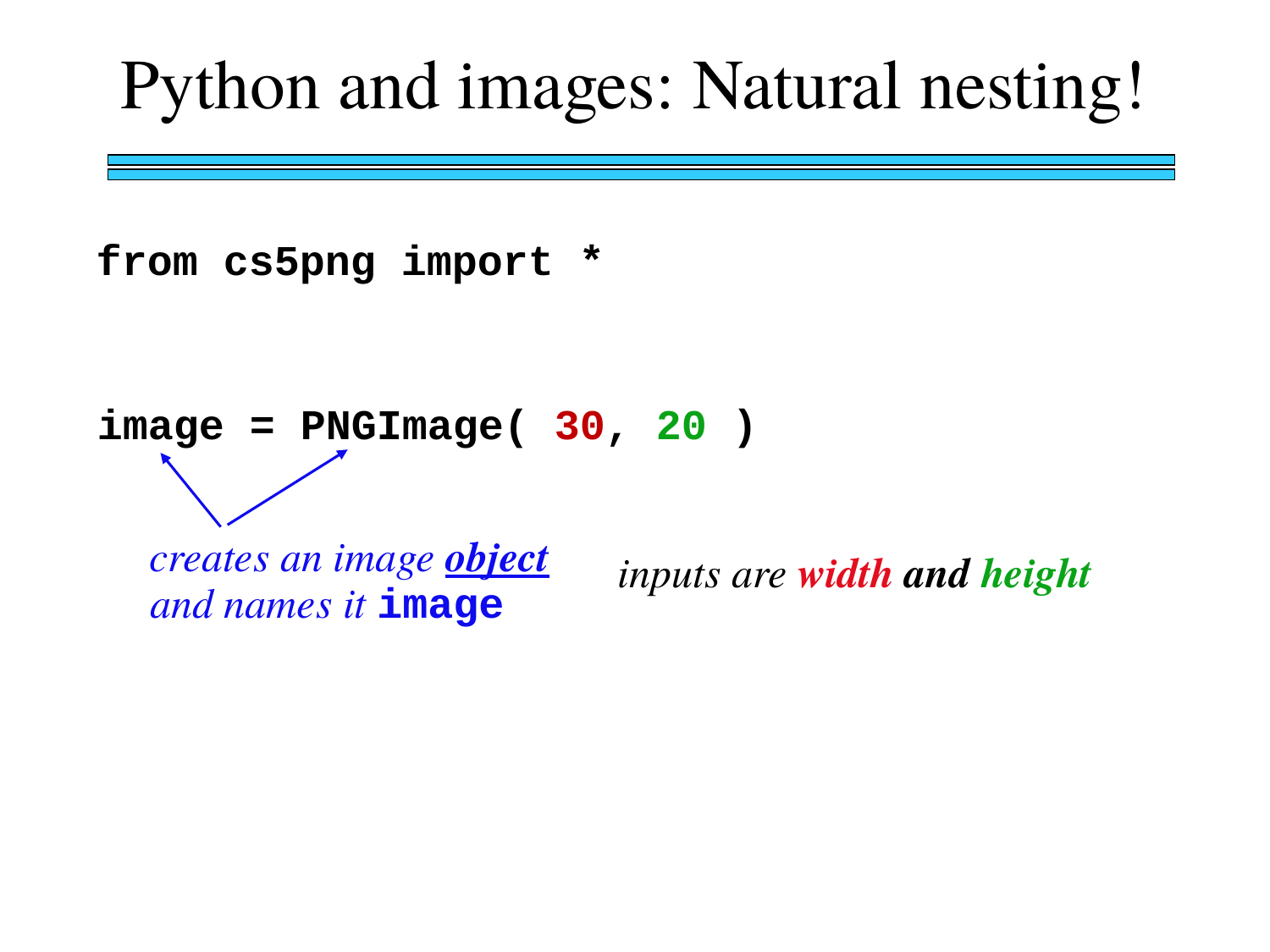

Python and images: Natural nesting!

from cs5png import *
image = PNGImage( 30, 20 )

creates an image object
inputs are width and height
and names it image